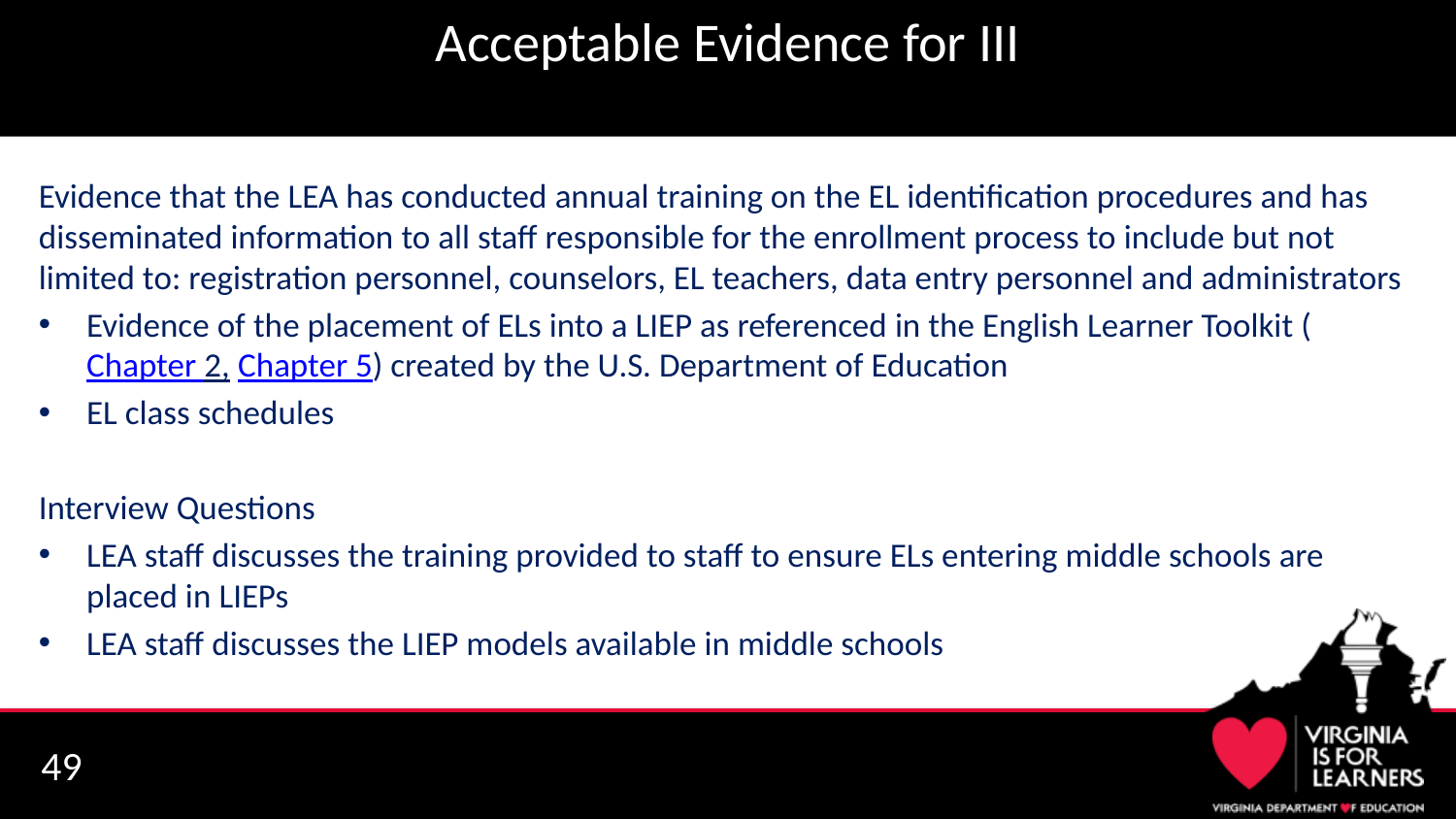

# Acceptable Evidence for III
Evidence that the LEA has conducted annual training on the EL identification procedures and has disseminated information to all staff responsible for the enrollment process to include but not limited to: registration personnel, counselors, EL teachers, data entry personnel and administrators
Evidence of the placement of ELs into a LIEP as referenced in the English Learner Toolkit (Chapter 2, Chapter 5) created by the U.S. Department of Education
EL class schedules

Interview Questions
LEA staff discusses the training provided to staff to ensure ELs entering middle schools are placed in LIEPs
LEA staff discusses the LIEP models available in middle schools